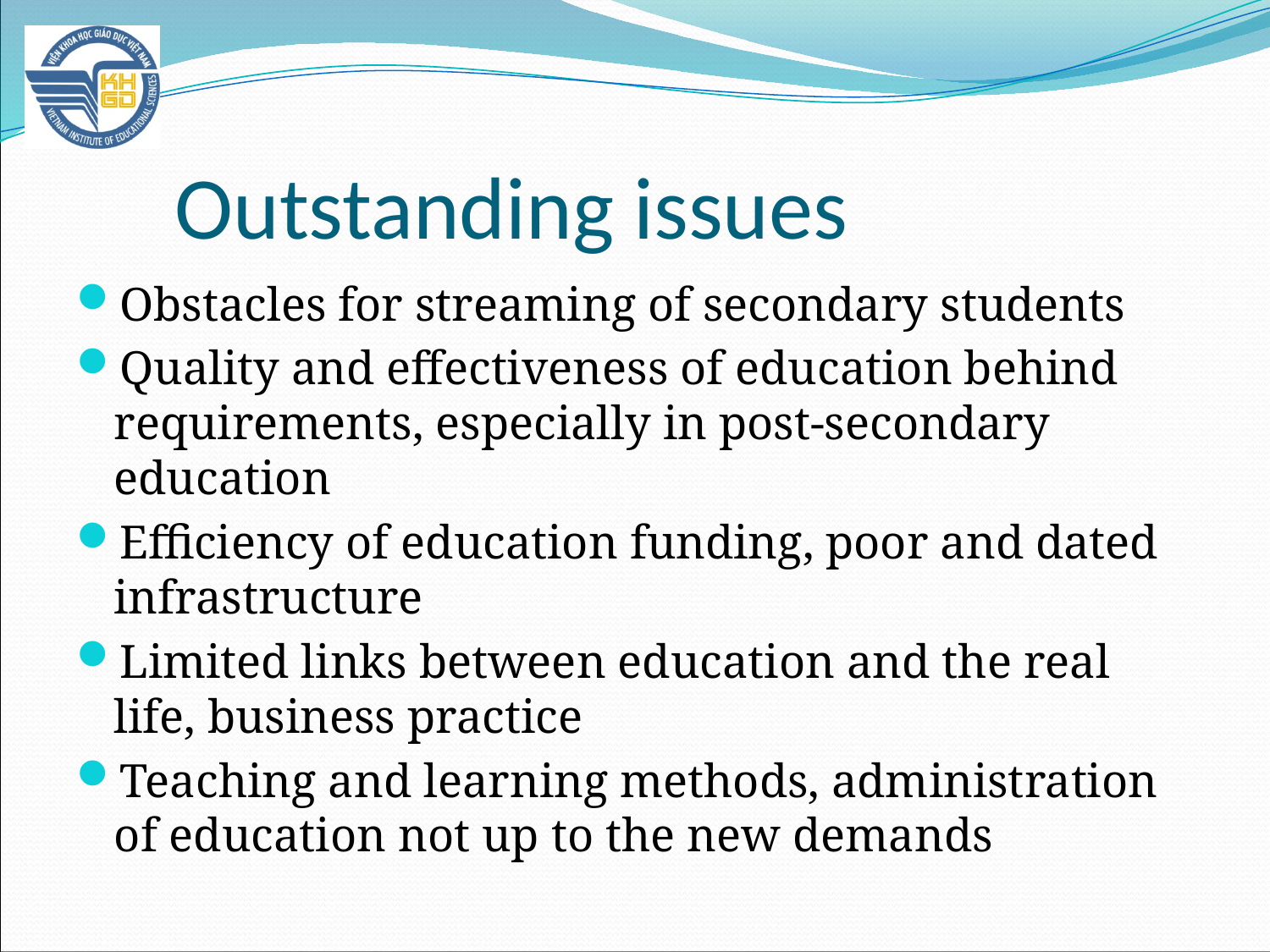

# Outstanding issues
Obstacles for streaming of secondary students
Quality and effectiveness of education behind requirements, especially in post-secondary education
Efficiency of education funding, poor and dated infrastructure
Limited links between education and the real life, business practice
Teaching and learning methods, administration of education not up to the new demands